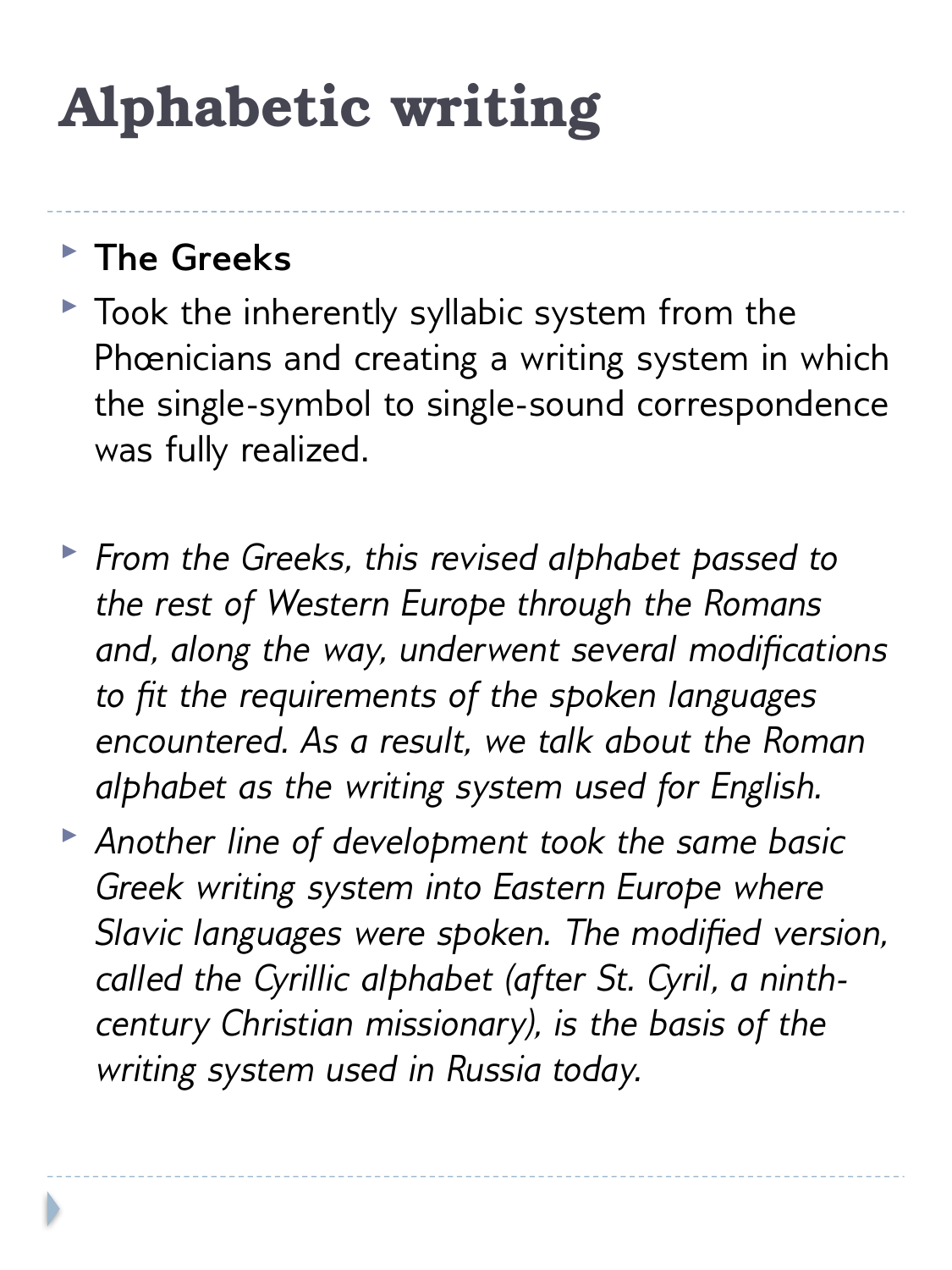

# Alphabetic writing
The Greeks
Took the inherently syllabic system from the Phoenicians and creating a writing system in which the single-symbol to single-sound correspondence was fully realized.

From the Greeks, this revised alphabet passed to the rest of Western Europe through the Romans and, along the way, underwent several modifications to fit the requirements of the spoken languages encountered. As a result, we talk about the Roman alphabet as the writing system used for English.
Another line of development took the same basic Greek writing system into Eastern Europe where Slavic languages were spoken. The modified version, called the Cyrillic alphabet (after St. Cyril, a ninth-century Christian missionary), is the basis of the writing system used in Russia today.